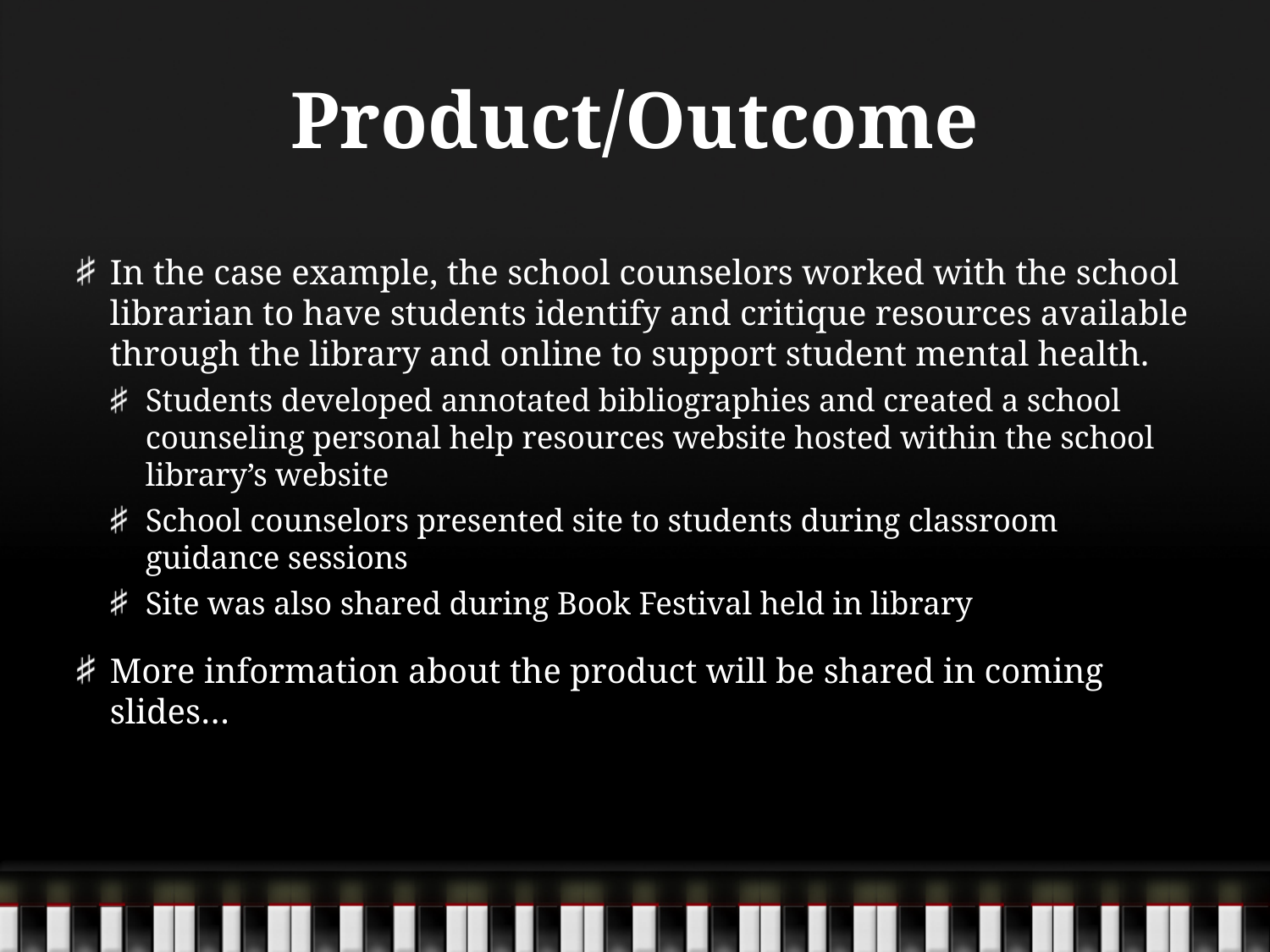

# Product/Outcome
In the case example, the school counselors worked with the school librarian to have students identify and critique resources available through the library and online to support student mental health.
Students developed annotated bibliographies and created a school counseling personal help resources website hosted within the school library’s website
School counselors presented site to students during classroom guidance sessions
Site was also shared during Book Festival held in library
More information about the product will be shared in coming slides…